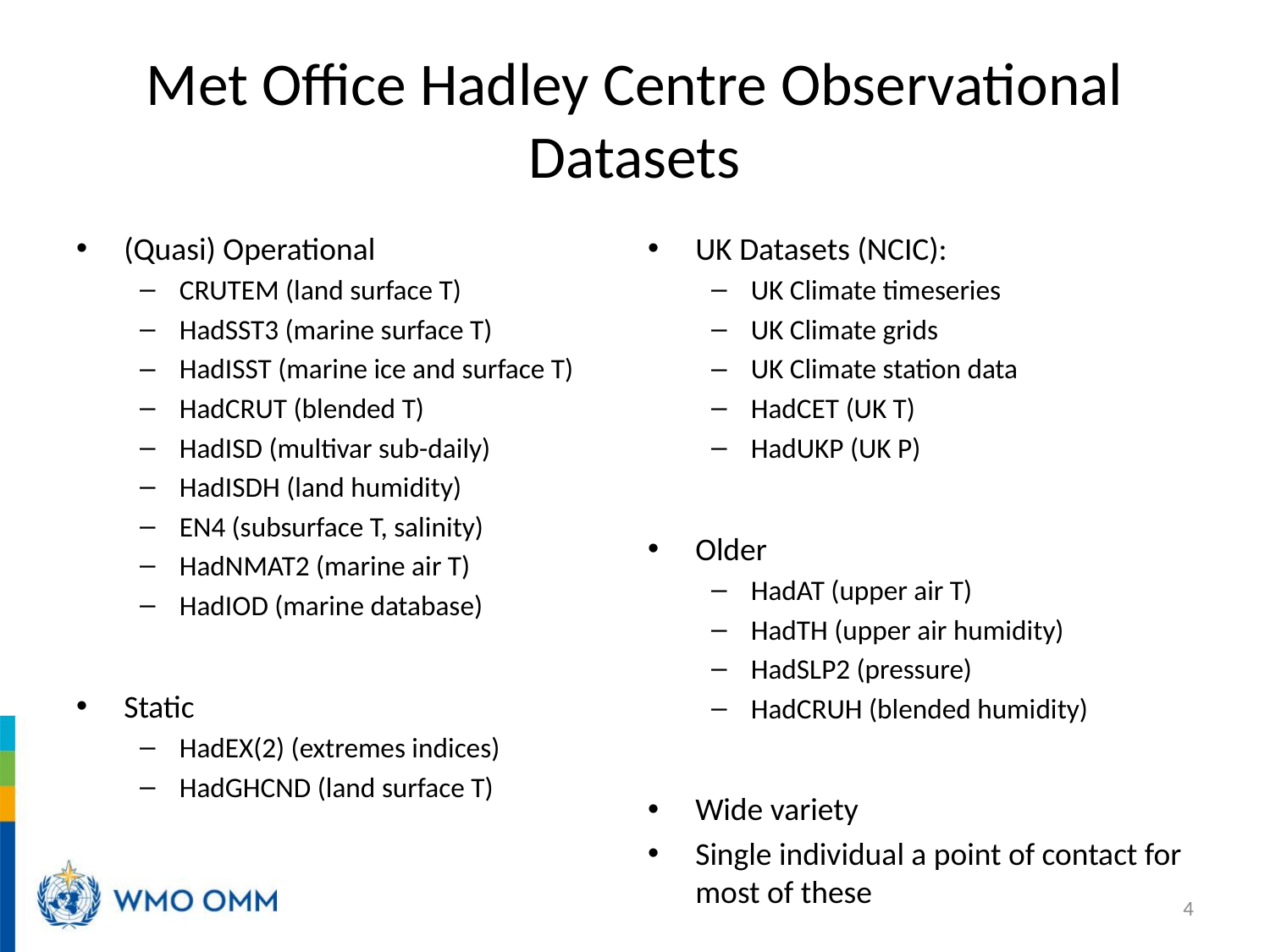

# Met Office Hadley Centre Observational Datasets

(Quasi) Operational
CRUTEM (land surface T)
HadSST3 (marine surface T)
HadISST (marine ice and surface T)
HadCRUT (blended T)
HadISD (multivar sub-daily)
HadISDH (land humidity)
EN4 (subsurface T, salinity)
HadNMAT2 (marine air T)
HadIOD (marine database)

Static
HadEX(2) (extremes indices)
HadGHCND (land surface T)

UK Datasets (NCIC):
UK Climate timeseries
UK Climate grids
UK Climate station data
HadCET (UK T)
HadUKP (UK P)

Older
HadAT (upper air T)
HadTH (upper air humidity)
HadSLP2 (pressure)
HadCRUH (blended humidity)

Wide variety
Single individual a point of contact for most of these
4